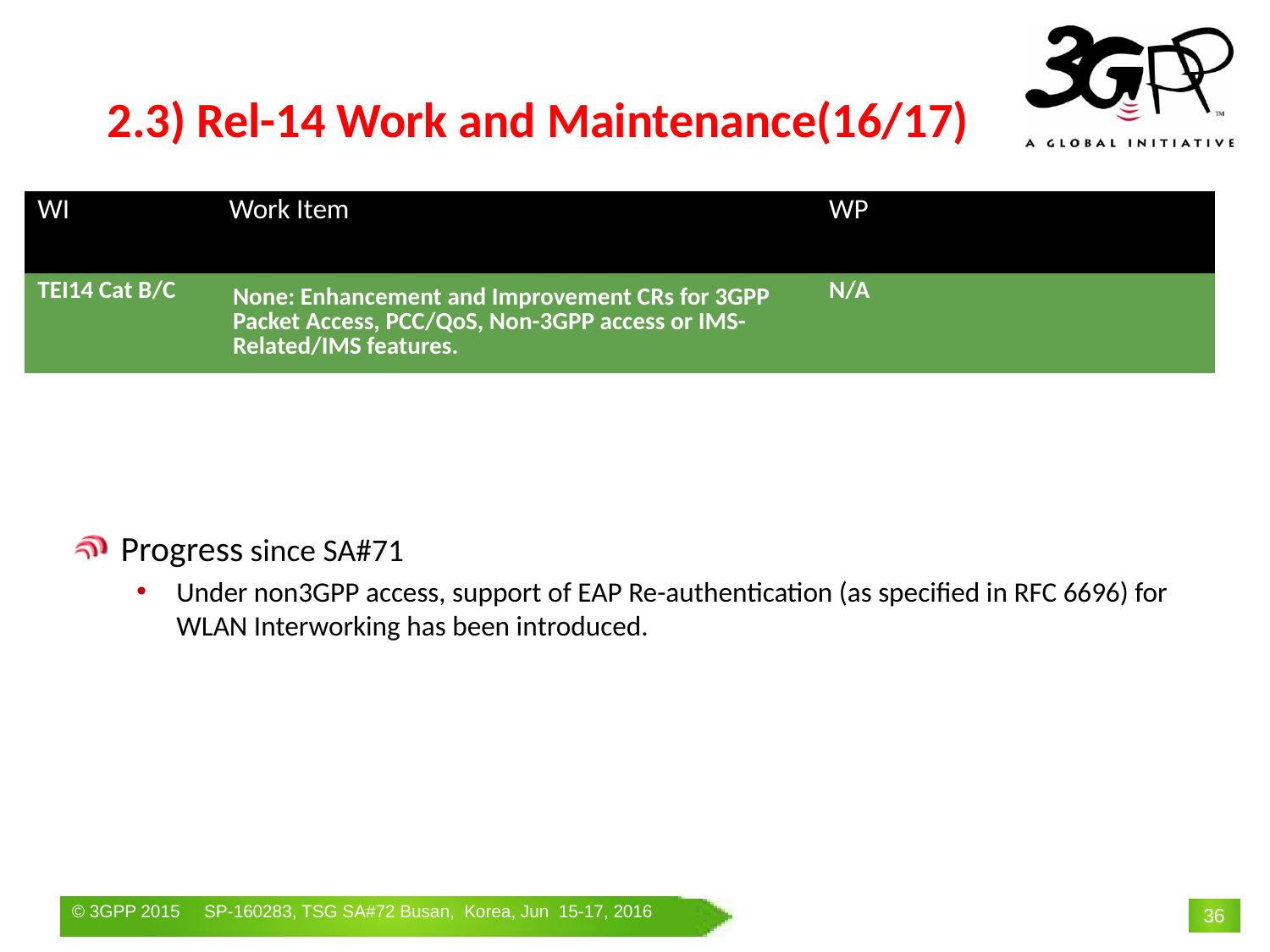

# 2.3) Rel-14 Work and Maintenance(16/17)
| WI | Work Item | WP |  |  |
| --- | --- | --- | --- | --- |
| TEI14 Cat B/C | None: Enhancement and Improvement CRs for 3GPP Packet Access, PCC/QoS, Non-3GPP access or IMS-Related/IMS features. | N/A |  |  |
Progress since SA#71
Under non3GPP access, support of EAP Re-authentication (as specified in RFC 6696) for WLAN Interworking has been introduced.